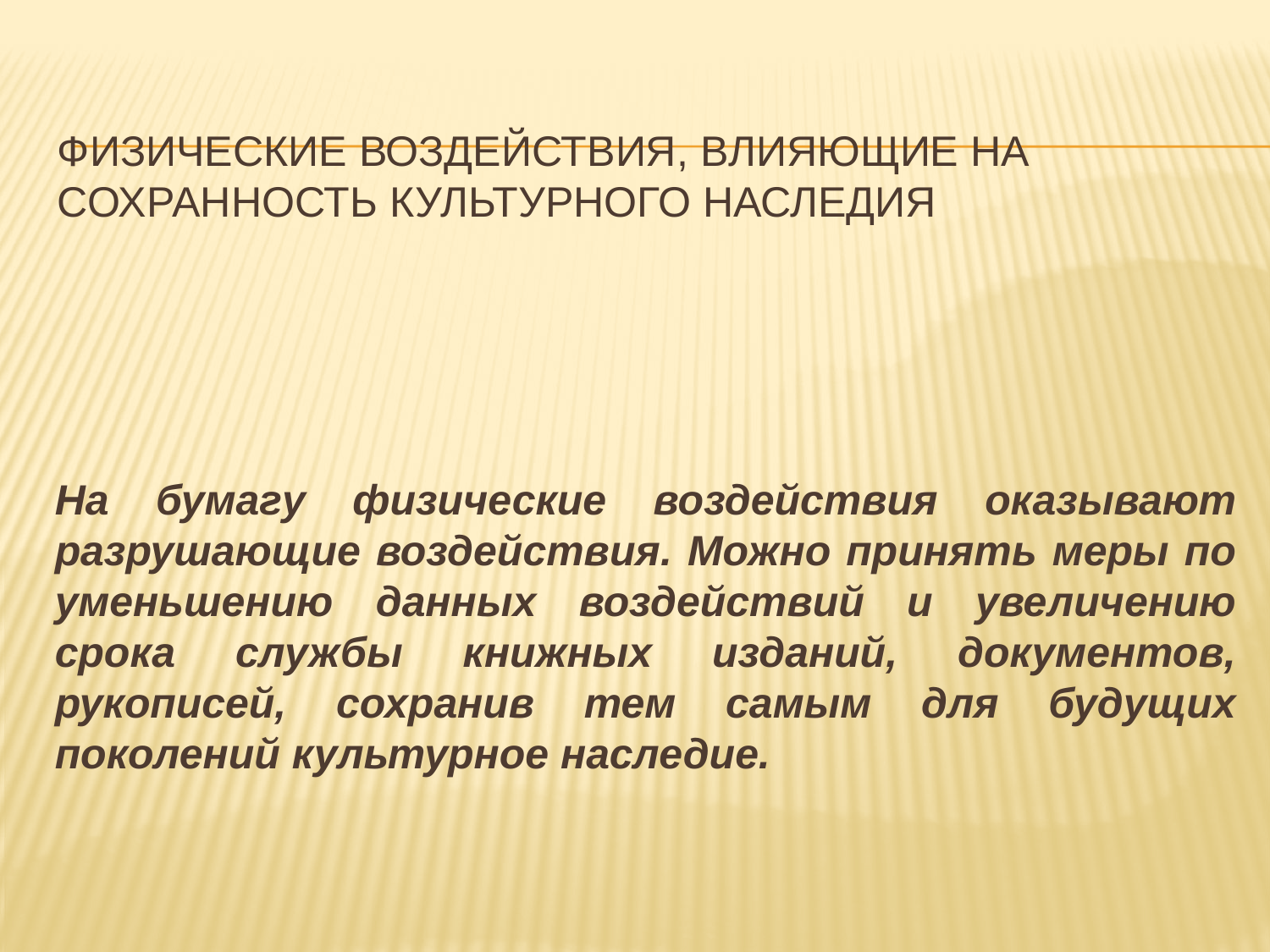

# Физические воздействия, влияющие на сохранность культурного наследия
На бумагу физические воздействия оказывают разрушающие воздействия. Можно принять меры по уменьшению данных воздействий и увеличению срока службы книжных изданий, документов, рукописей, сохранив тем самым для будущих поколений культурное наследие.